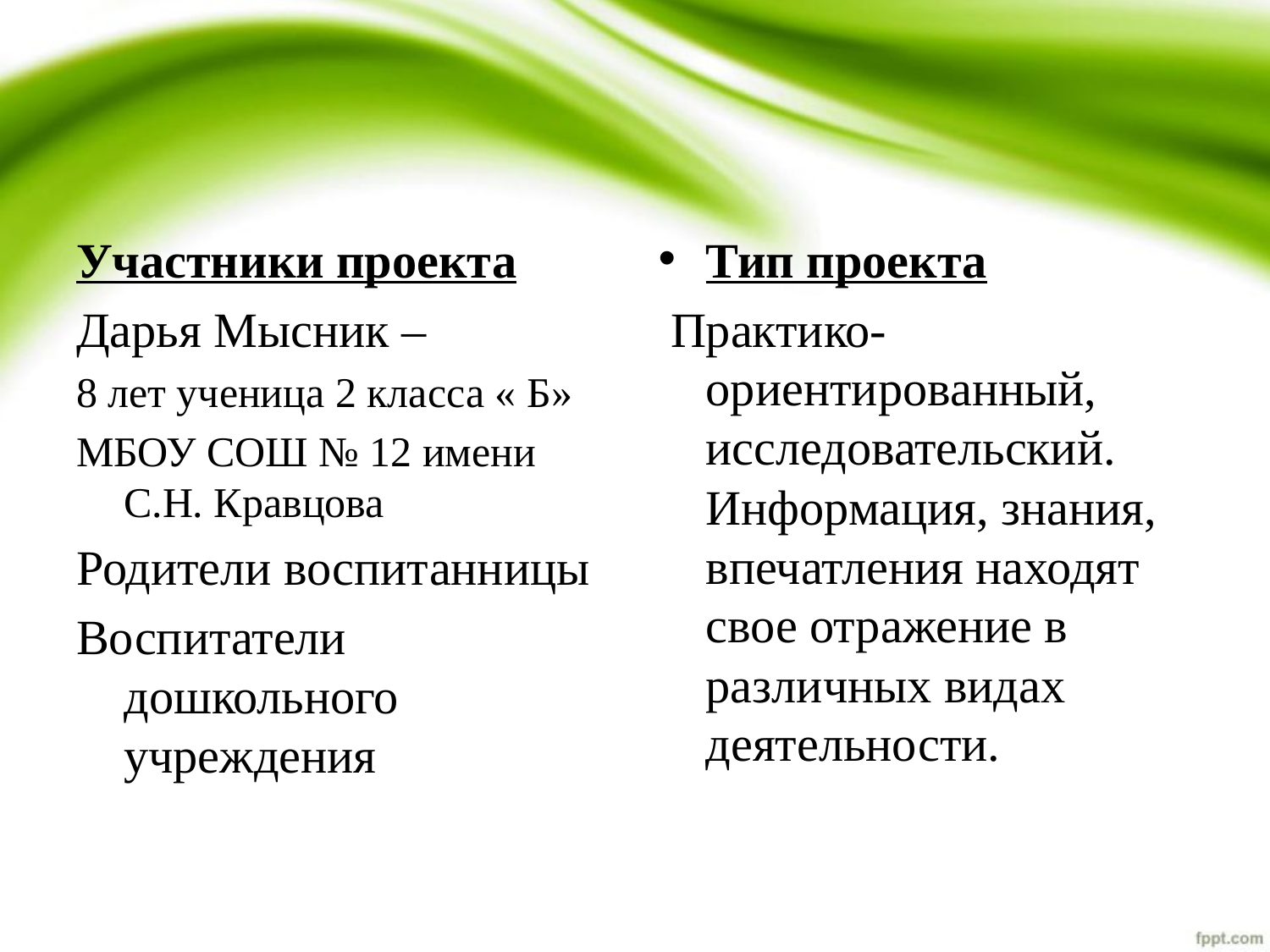

#
Участники проекта
Дарья Мысник –
8 лет ученица 2 класса « Б»
МБОУ СОШ № 12 имени С.Н. Кравцова
Родители воспитанницы
Воспитатели дошкольного учреждения
Тип проекта
 Практико-ориентированный, исследовательский. Информация, знания, впечатления находят свое отражение в различных видах деятельности.